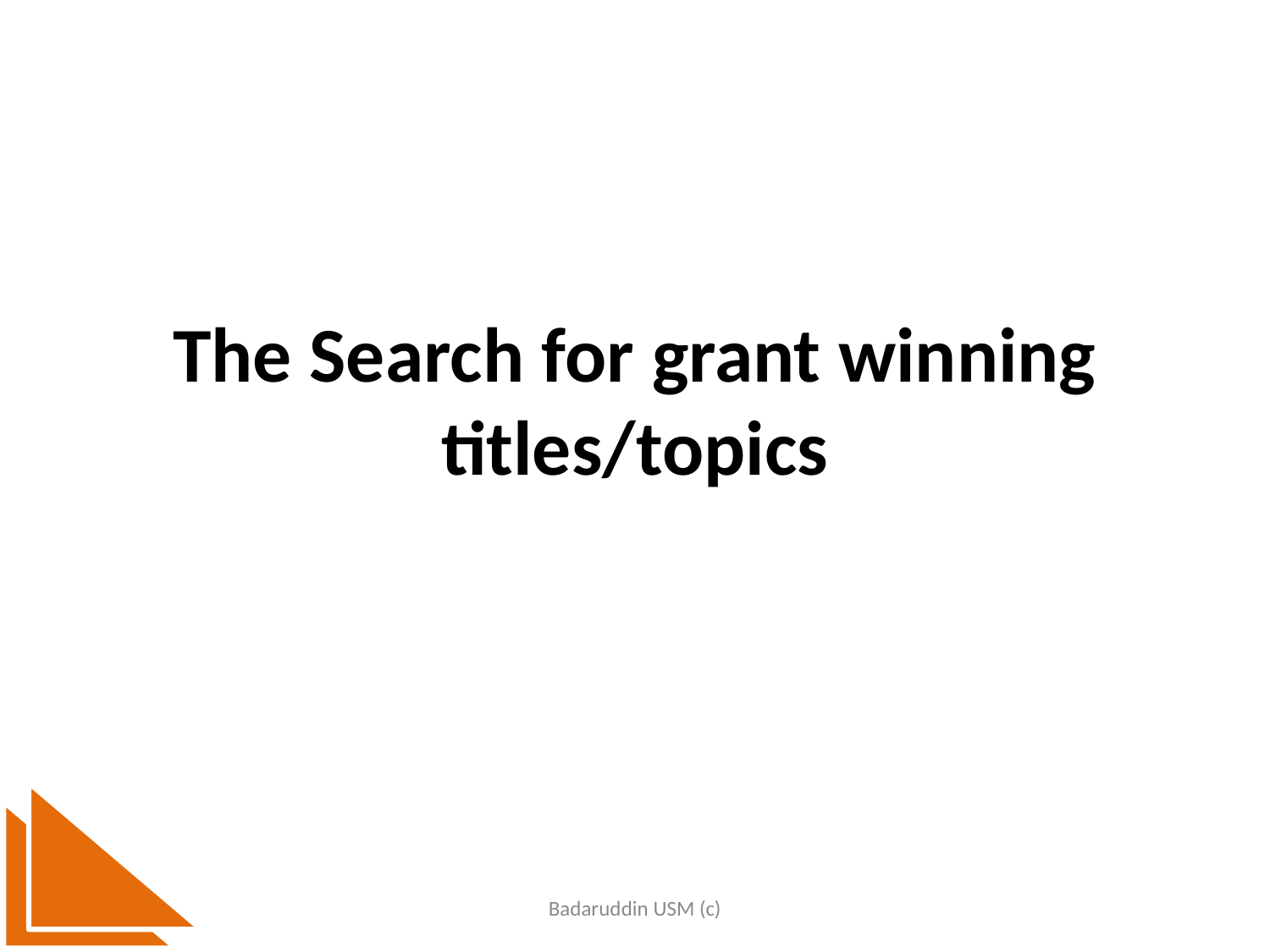

# The Search for grant winning titles/topics

Badaruddin USM (c)